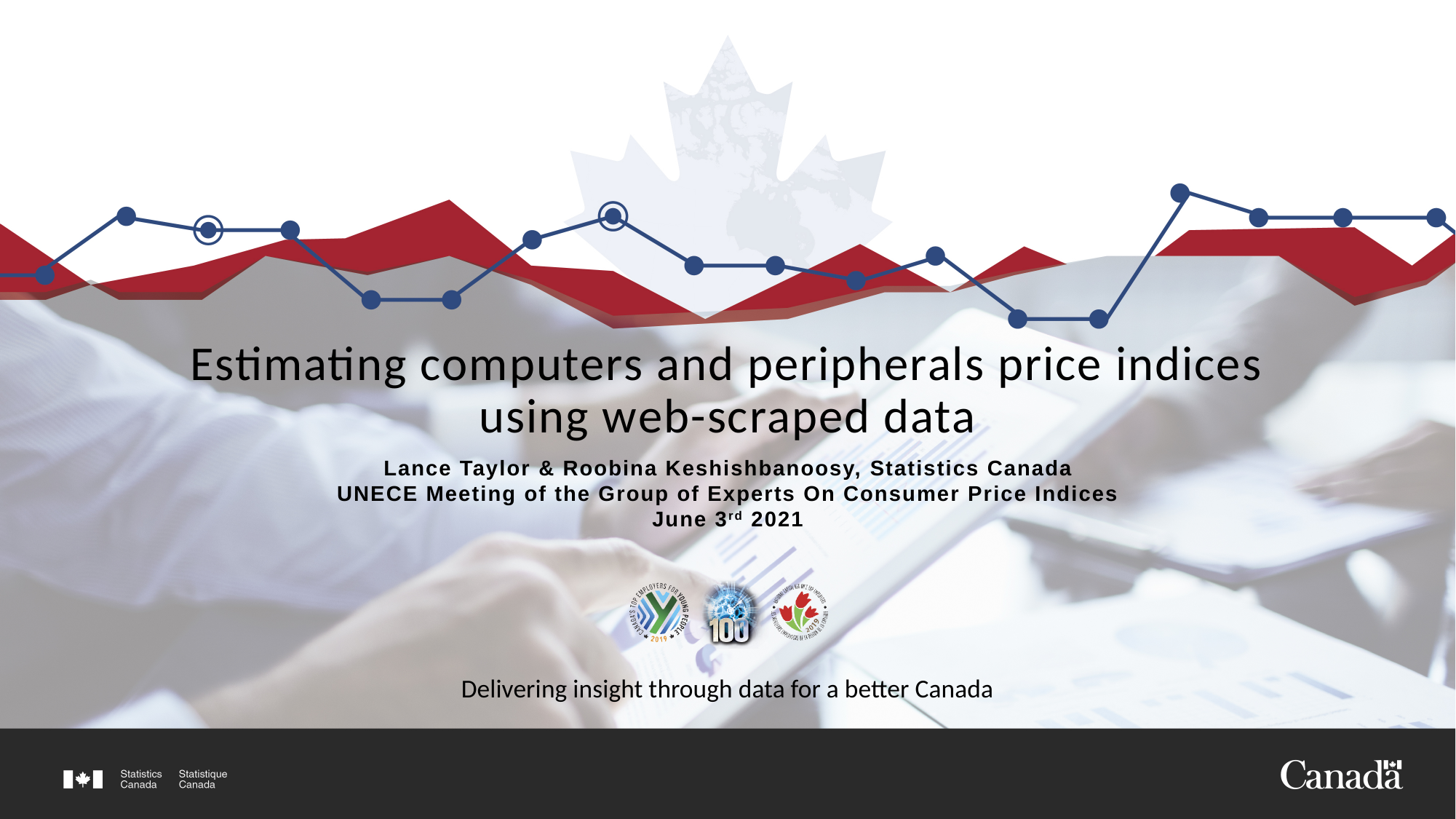

# Estimating computers and peripherals price indices using web-scraped data
Lance Taylor & Roobina Keshishbanoosy, Statistics Canada
UNECE Meeting of the Group of Experts On Consumer Price Indices
June 3rd 2021